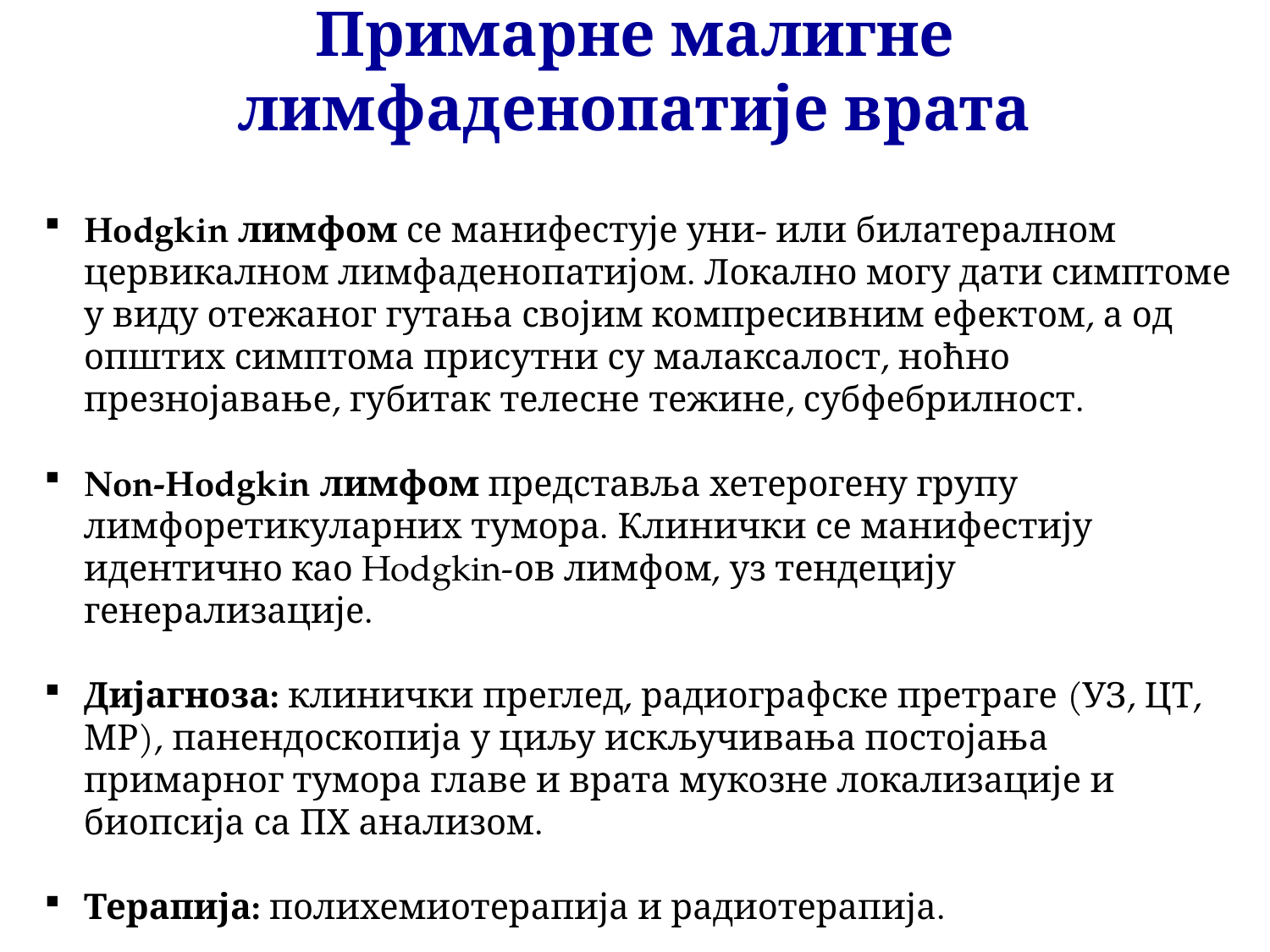

Примарне малигне лимфаденопатије врата

Hodgkin лимфом се манифестује уни- или билатералном цервикалном лимфаденопатијом. Локално могу дати симптоме у виду отежаног гутања својим компресивним ефектом, а од општих симптома присутни су малаксалост, ноћно презнојавање, губитак телесне тежине, субфебрилност.

Non-Hodgkin лимфом представља хетерогену групу лимфоретикуларних тумора. Клинички се манифестију идентично као Hodgkin-ов лимфом, уз тендецију генерализације.

Дијагноза: клинички преглед, радиографске претраге (УЗ, ЦТ, МР), панендоскопија у циљу искључивања постојања примарног тумора главе и врата мукозне локализације и биопсија са ПХ анализом.

Терапија: полихемиотерапија и радиотерапија.